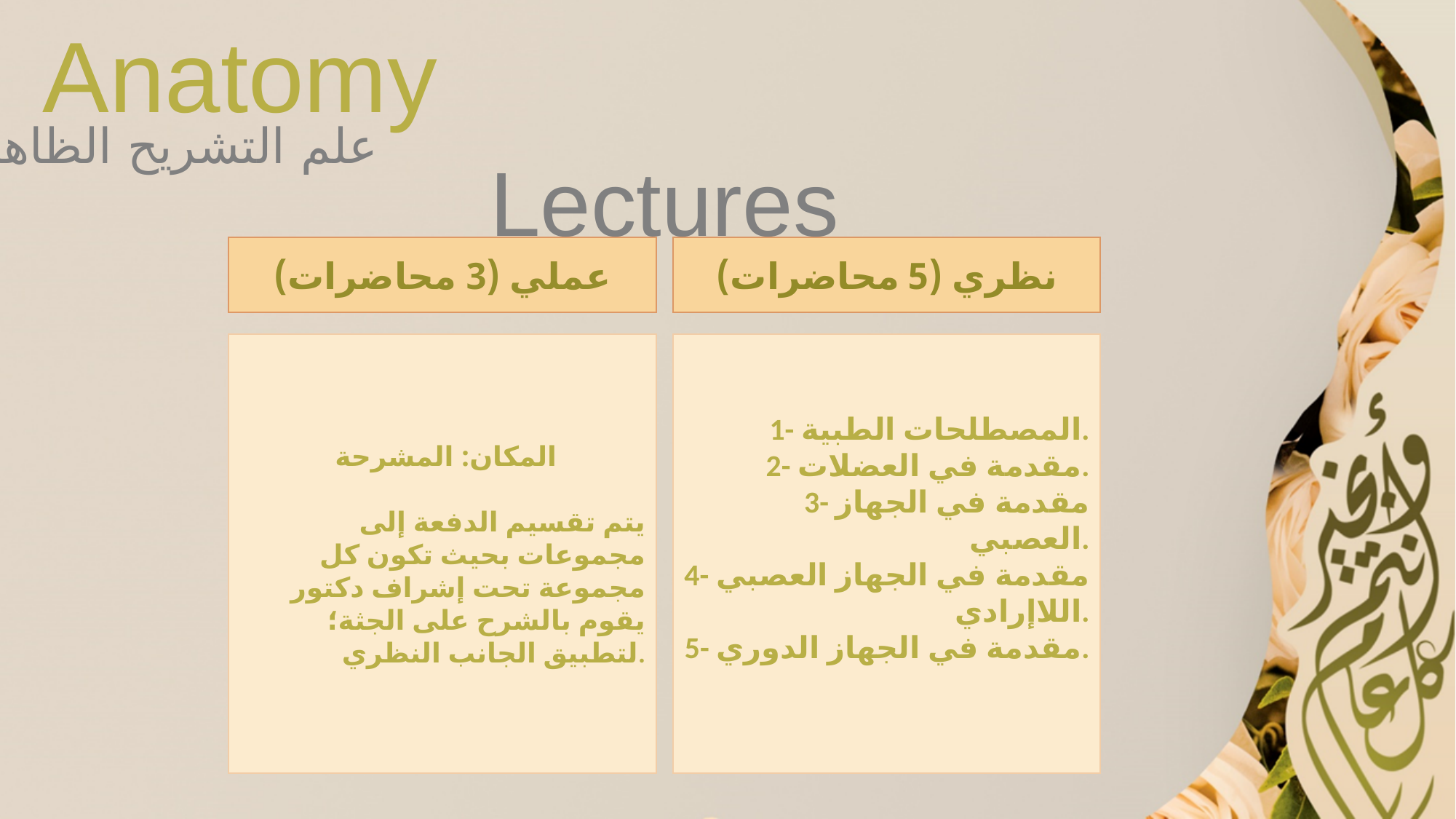

Anatomy
علم التشريح الظاهري
Lectures
عملي (3 محاضرات)
نظري (5 محاضرات)
 المكان: المشرحة

يتم تقسيم الدفعة إلى مجموعات بحيث تكون كل مجموعة تحت إشراف دكتور يقوم بالشرح على الجثة؛ لتطبيق الجانب النظري.
1- المصطلحات الطبية.
2- مقدمة في العضلات.
3- مقدمة في الجهاز العصبي.
4- مقدمة في الجهاز العصبي اللاإرادي.
5- مقدمة في الجهاز الدوري.